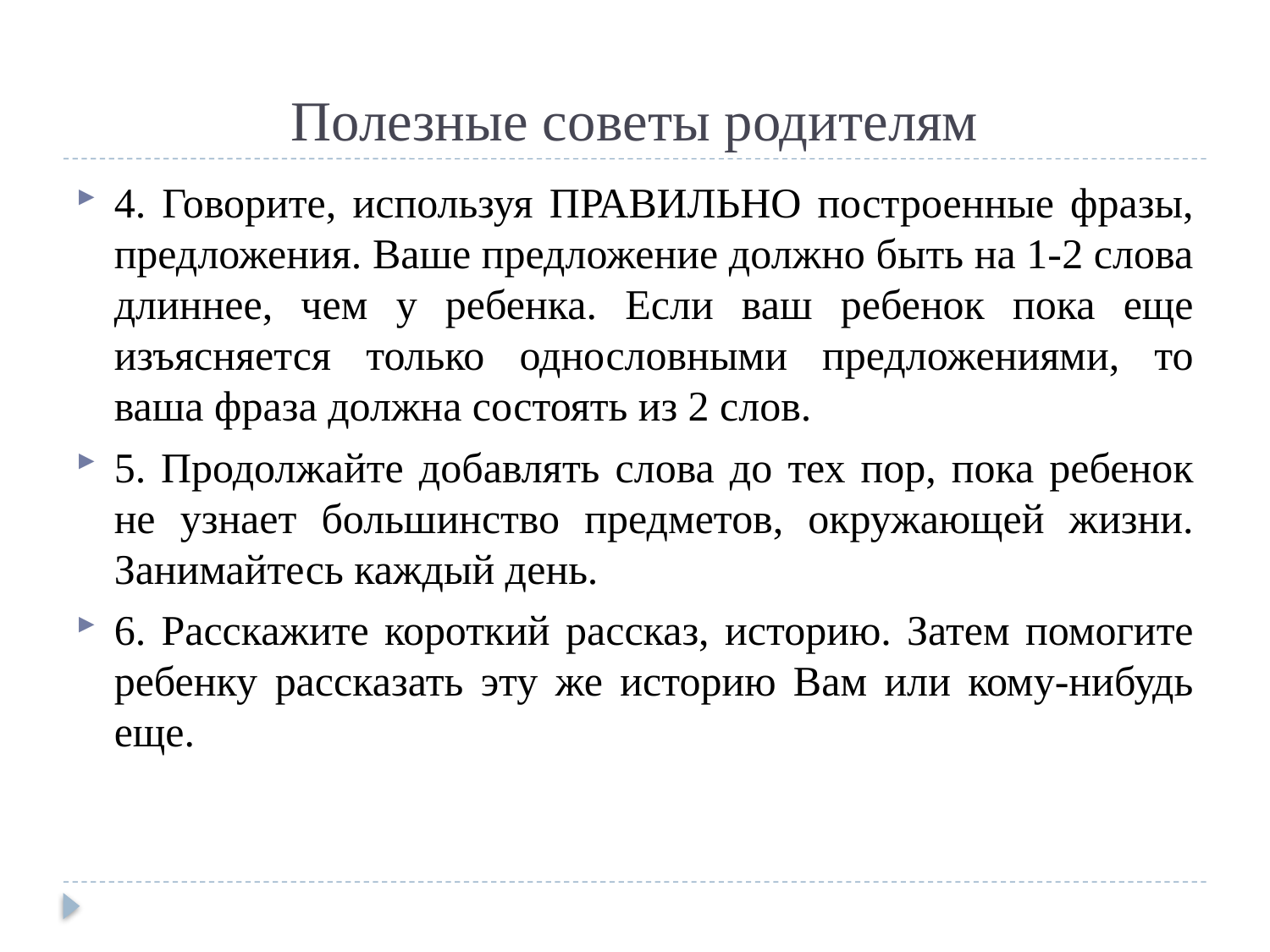

# Полезные советы родителям
4. Говорите, используя ПРАВИЛЬНО построенные фразы, предложения. Ваше предложение должно быть на 1-2 слова длиннее, чем у ребенка. Если ваш ребенок пока еще изъясняется только однословными предложениями, то ваша фраза должна состоять из 2 слов.
5. Продолжайте добавлять слова до тех пор, пока ребенок не узнает большинство предметов, окружающей жизни. Занимайтесь каждый день.
6. Расскажите короткий рассказ, историю. Затем помогите ребенку рассказать эту же историю Вам или кому-нибудь еще.